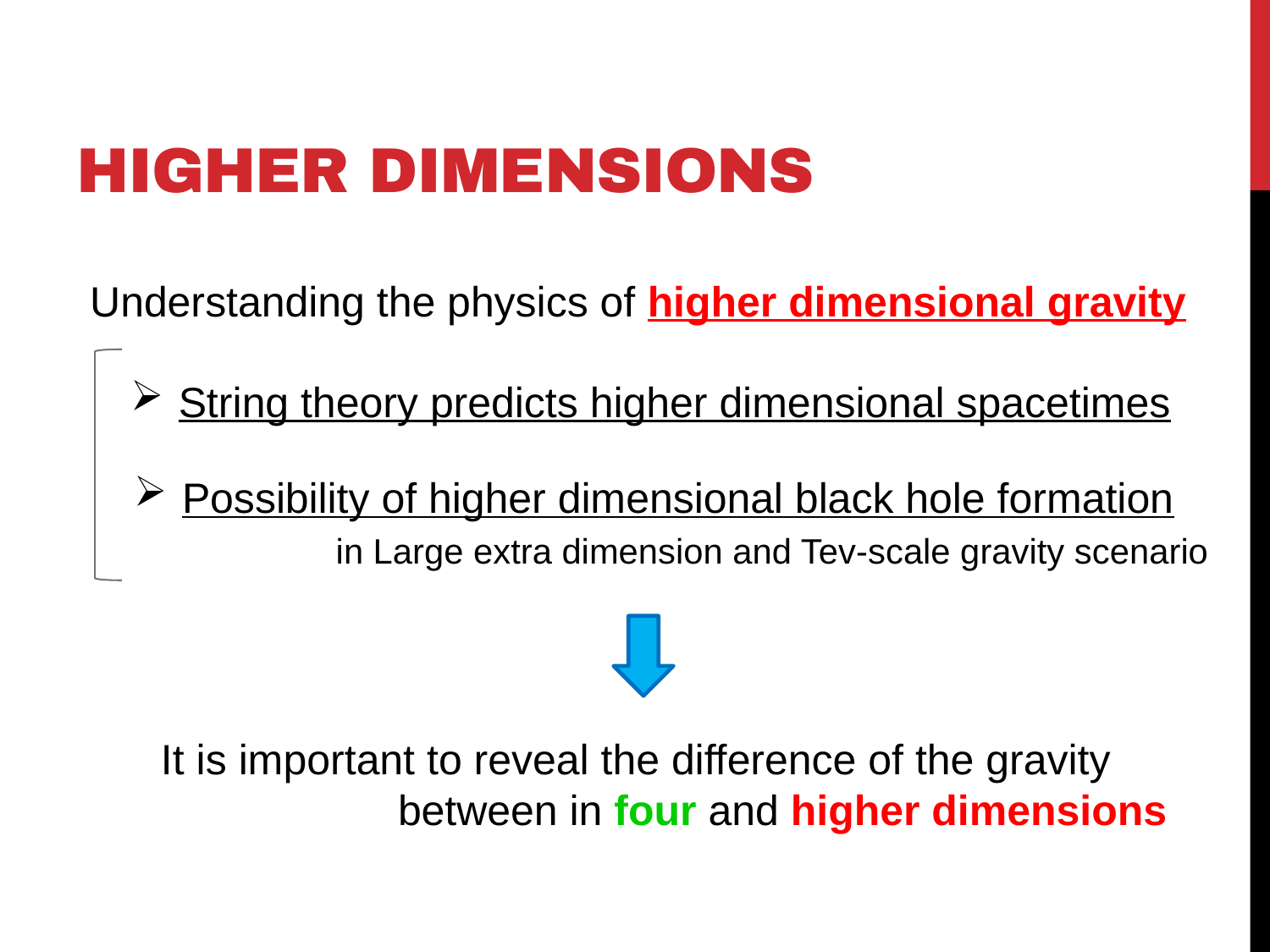

# Higher dimensions
Understanding the physics of higher dimensional gravity

String theory predicts higher dimensional spacetimes
Possibility of higher dimensional black hole formation
                 in Large extra dimension and Tev-scale gravity scenario

It is important to reveal the difference of the gravity
                    between in four and higher dimensions